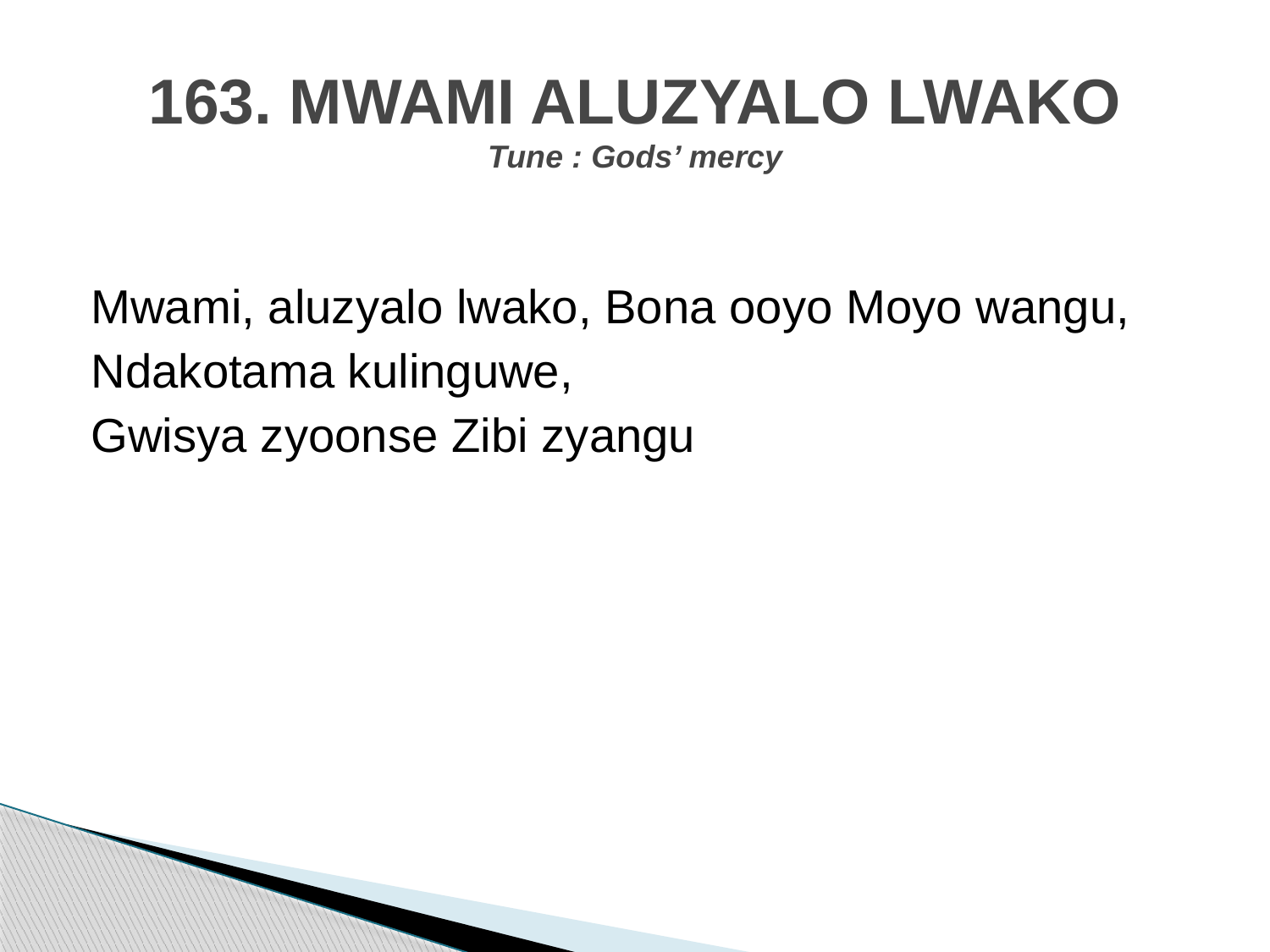

# 163. MWAMI ALUZYALO LWAKO Tune : Gods’ mercy

Mwami, aluzyalo lwako, Bona ooyo Moyo wangu,
Ndakotama kulinguwe,
Gwisya zyoonse Zibi zyangu